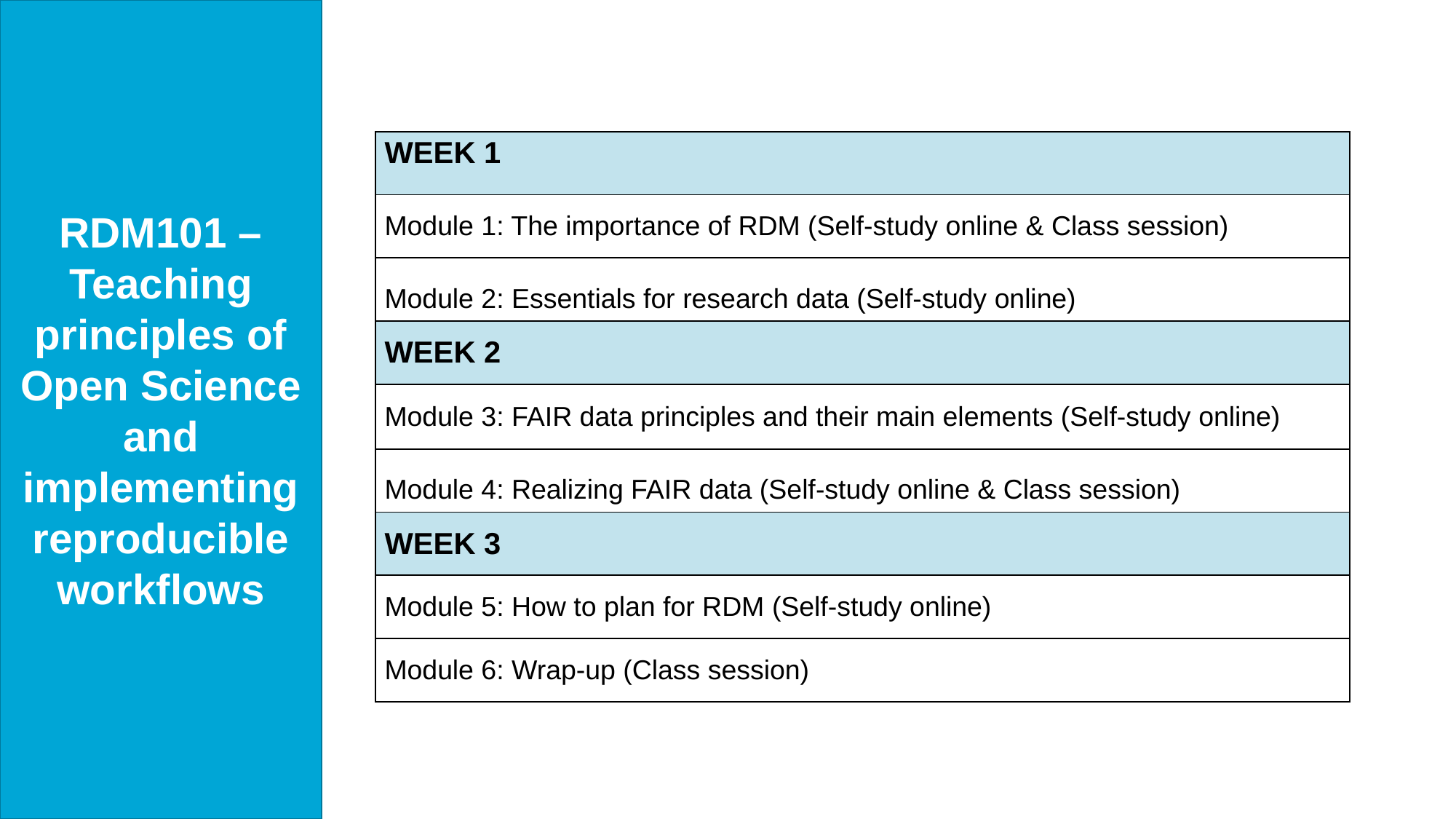

RDM101 – Teaching principles of Open Science and implementing reproducible workflows
| WEEK 1 |
| --- |
| Module 1: The importance of RDM (Self-study online & Class session) |
| Module 2: Essentials for research data (Self-study online) |
| WEEK 2 |
| Module 3: FAIR data principles and their main elements (Self-study online) |
| Module 4: Realizing FAIR data (Self-study online & Class session) |
| WEEK 3 |
| Module 5: How to plan for RDM (Self-study online) |
| Module 6: Wrap-up (Class session) |